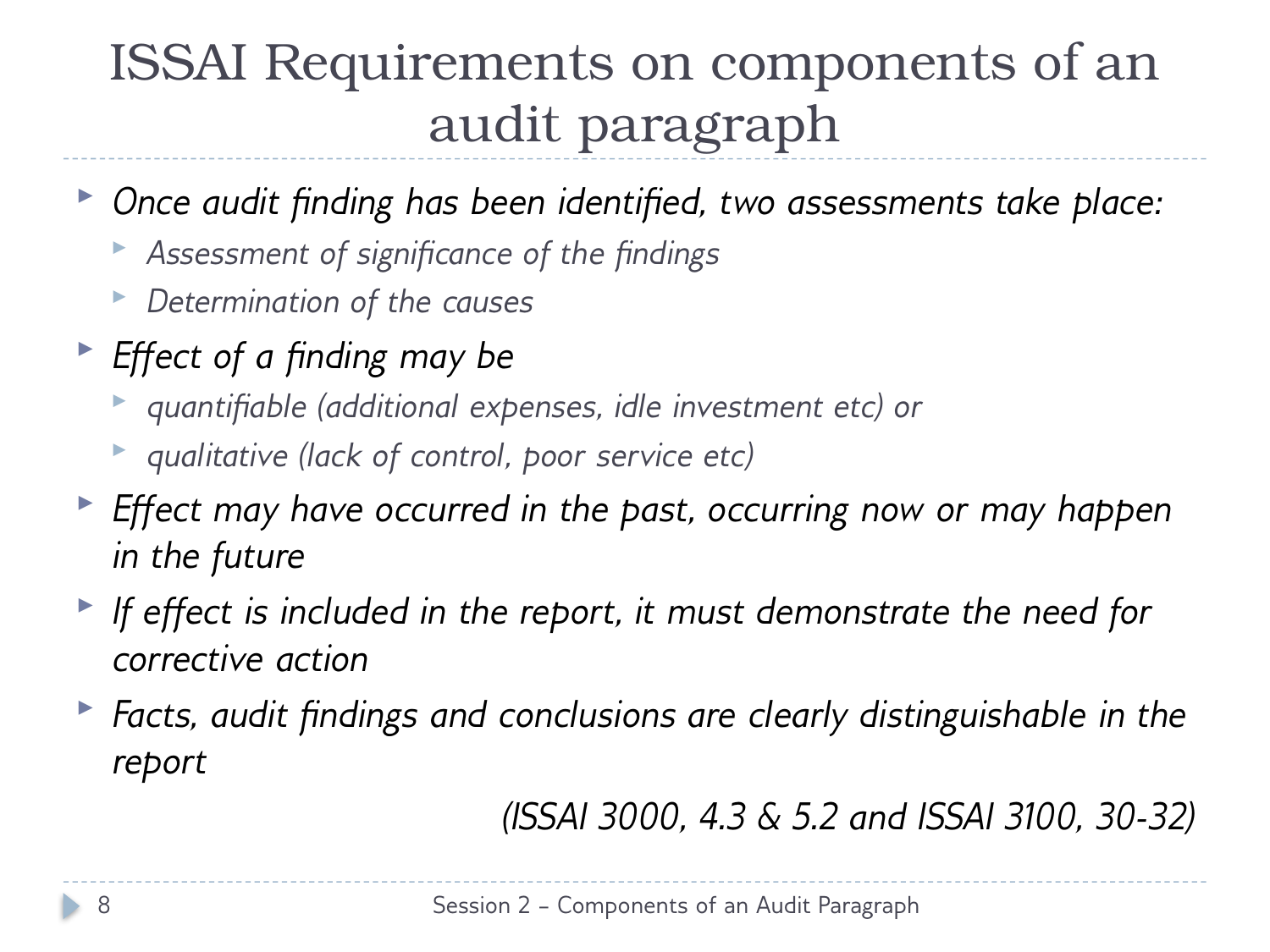

# ISSAI Requirements on components of an audit paragraph
Once audit finding has been identified, two assessments take place:
Assessment of significance of the findings
Determination of the causes
Effect of a finding may be
quantifiable (additional expenses, idle investment etc) or
qualitative (lack of control, poor service etc)
Effect may have occurred in the past, occurring now or may happen in the future
If effect is included in the report, it must demonstrate the need for corrective action
Facts, audit findings and conclusions are clearly distinguishable in the report
(ISSAI 3000, 4.3 & 5.2 and ISSAI 3100, 30-32)
8
Session 2 – Components of an Audit Paragraph